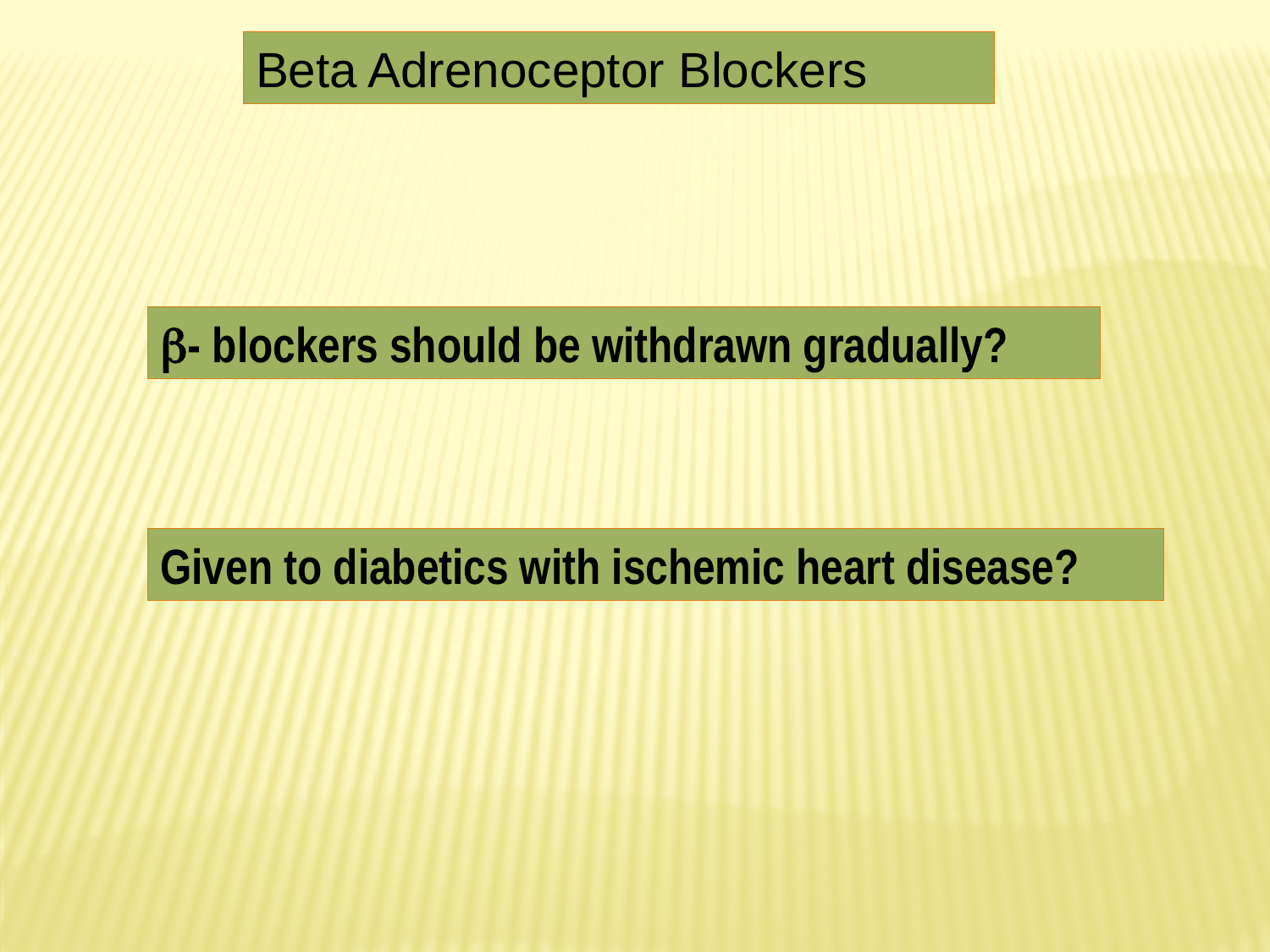

Beta Adrenoceptor Blockers
β- blockers should be withdrawn gradually?
Given to diabetics with ischemic heart disease?